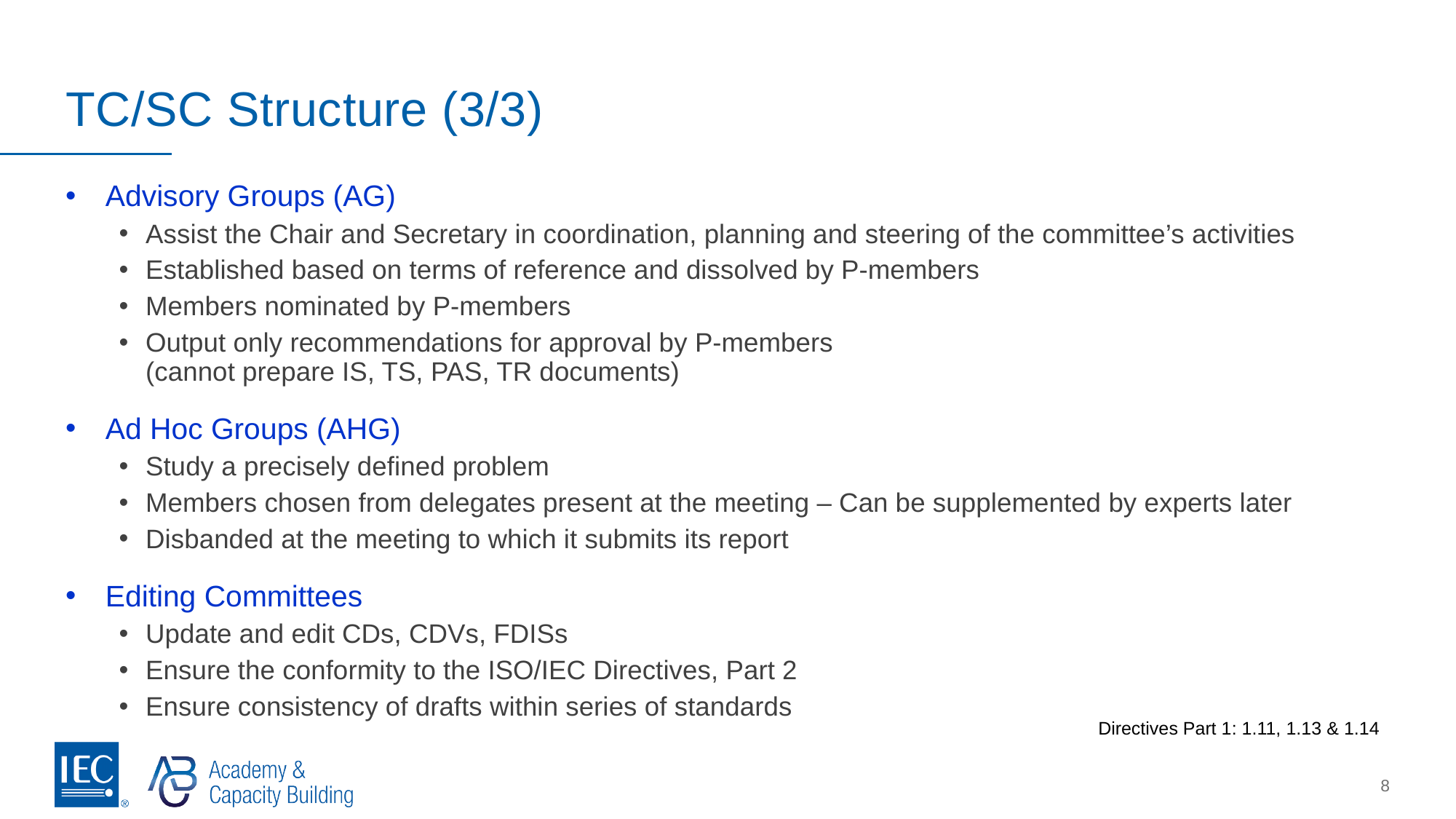

# TC/SC Structure (3/3)
Advisory Groups (AG)
Assist the Chair and Secretary in coordination, planning and steering of the committee’s activities
Established based on terms of reference and dissolved by P-members
Members nominated by P-members
Output only recommendations for approval by P-members
(cannot prepare IS, TS, PAS, TR documents)
Ad Hoc Groups (AHG)
Study a precisely defined problem
Members chosen from delegates present at the meeting – Can be supplemented by experts later
Disbanded at the meeting to which it submits its report
Editing Committees
Update and edit CDs, CDVs, FDISs
Ensure the conformity to the ISO/IEC Directives, Part 2
Ensure consistency of drafts within series of standards
Directives Part 1: 1.11, 1.13 & 1.14
8